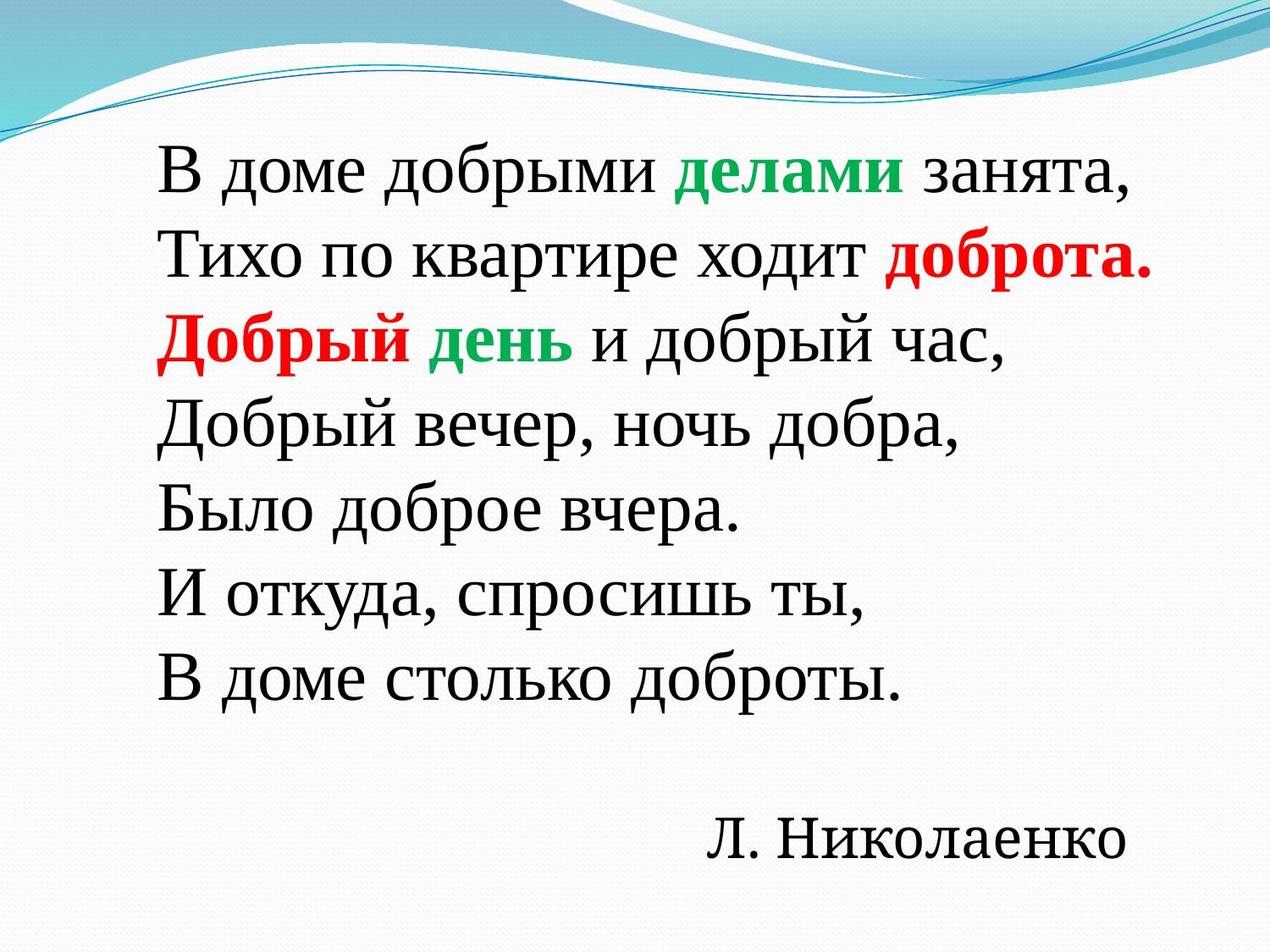

В доме добрыми делами занята,
Тихо по квартире ходит доброта.
Добрый день и добрый час,
Добрый вечер, ночь добра,
Было доброе вчера.
И откуда, спросишь ты,
В доме столько доброты.
Л. Николаенко